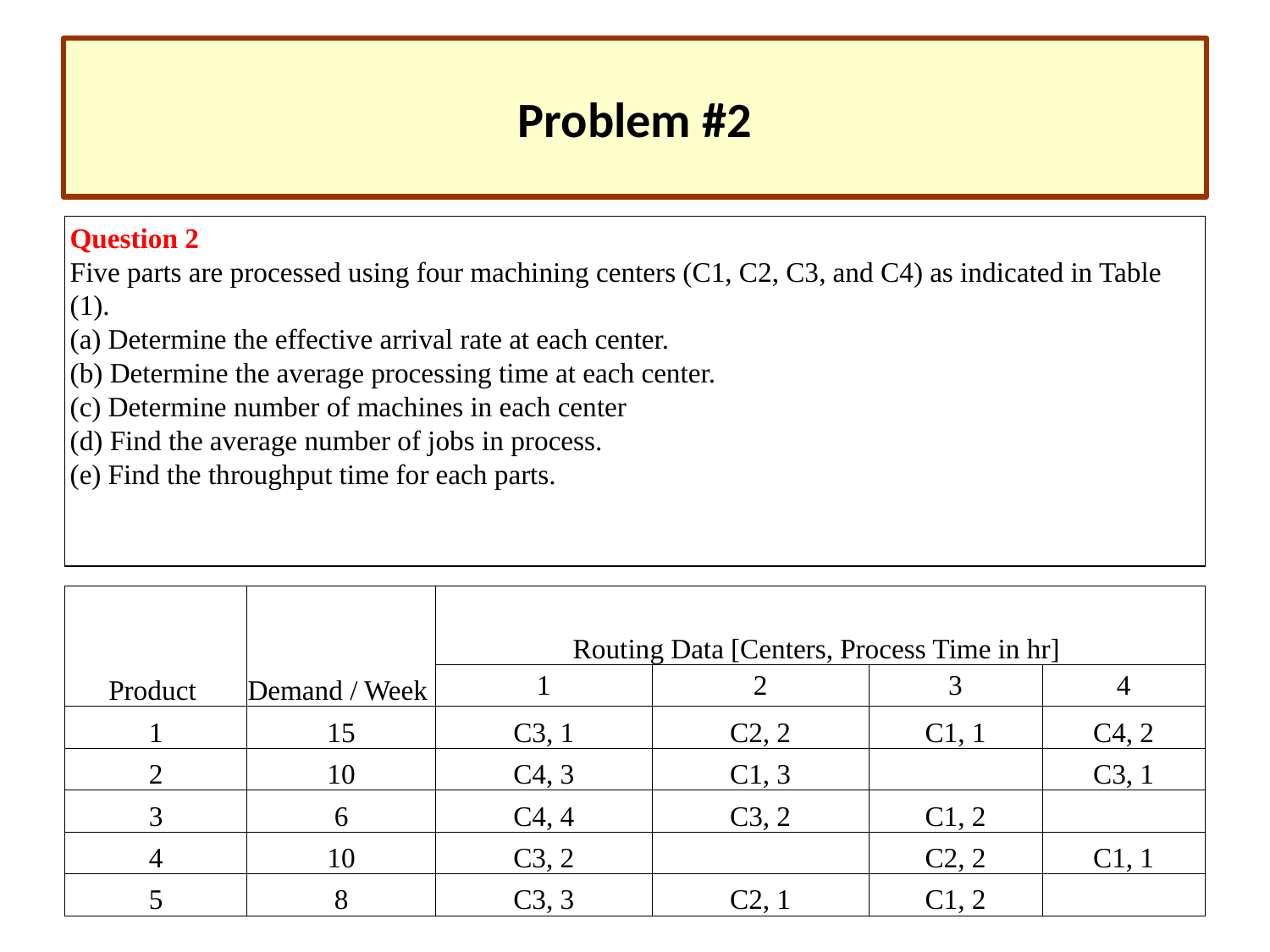

# Problem #2
Question 2
Five parts are processed using four machining centers (C1, C2, C3, and C4) as indicated in Table (1).
(a) Determine the effective arrival rate at each center.
(b) Determine the average processing time at each center.
(c) Determine number of machines in each center
(d) Find the average number of jobs in process.
(e) Find the throughput time for each parts.

| Product | Demand / Week | Routing Data [Centers, Process Time in hr] |  |  |  |
| --- | --- | --- | --- | --- | --- |
|  |  | 1 | 2 | 3 | 4 |
| 1 | 15 | C3, 1 | C2, 2 | C1, 1 | C4, 2 |
| 2 | 10 | C4, 3 | C1, 3 |  | C3, 1 |
| 3 | 6 | C4, 4 | C3, 2 | C1, 2 |  |
| 4 | 10 | C3, 2 |  | C2, 2 | C1, 1 |
| 5 | 8 | C3, 3 | C2, 1 | C1, 2 |  |